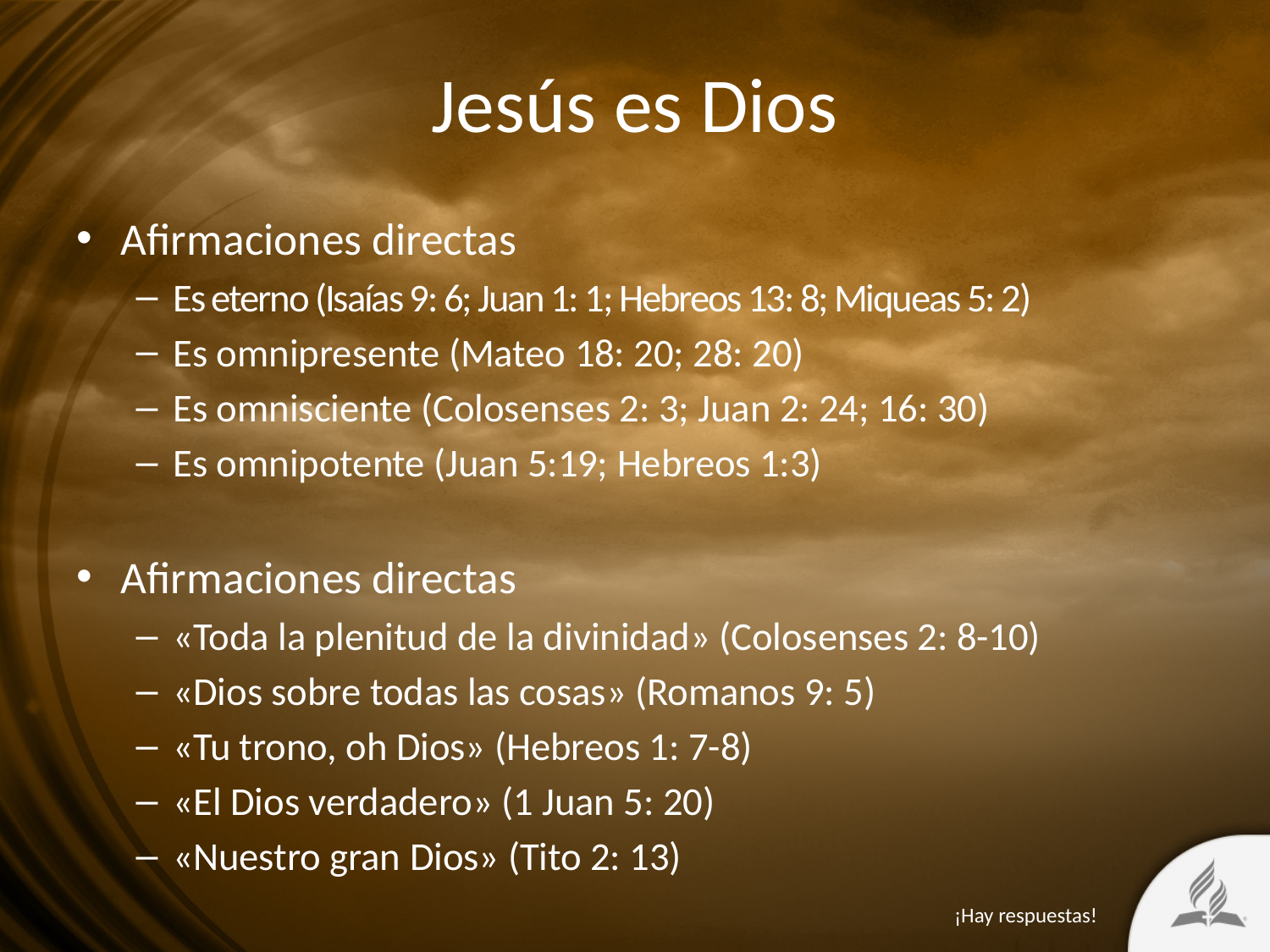

# Jesús es Dios
Afirmaciones directas
Es eterno (Isaías 9: 6; Juan 1: 1; Hebreos 13: 8; Miqueas 5: 2)
Es omnipresente (Mateo 18: 20; 28: 20)
Es omnisciente (Colosenses 2: 3; Juan 2: 24; 16: 30)
Es omnipotente (Juan 5:19; Hebreos 1:3)

Afirmaciones directas
«Toda la plenitud de la divinidad» (Colosenses 2: 8-10)
«Dios sobre todas las cosas» (Romanos 9: 5)
«Tu trono, oh Dios» (Hebreos 1: 7-8)
«El Dios verdadero» (1 Juan 5: 20)
«Nuestro gran Dios» (Tito 2: 13)
¡Hay respuestas!